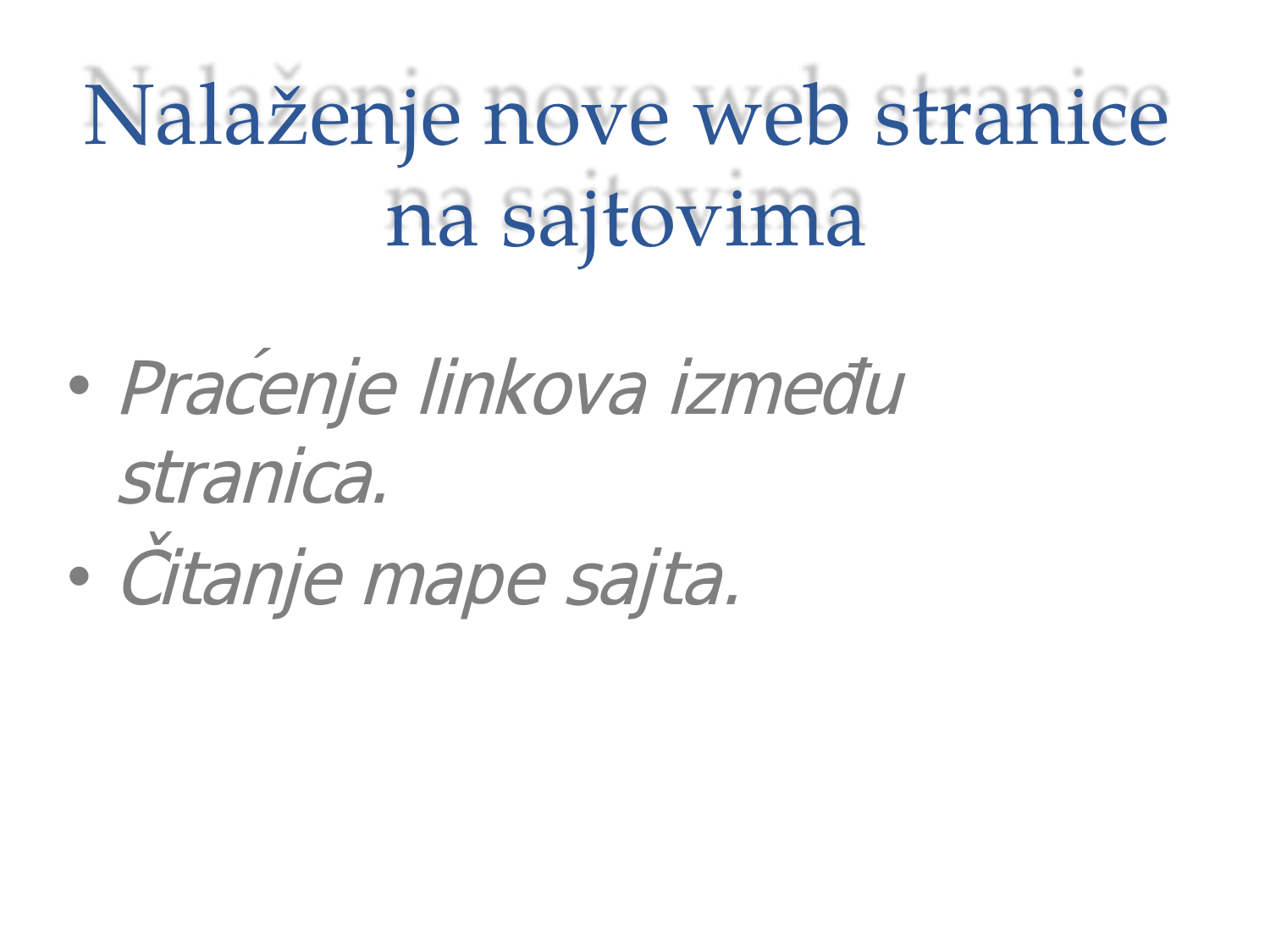

Nalaženje nove web stranice
na sajtovima

Praćenje linkova između stranica.
Čitanje mape sajta.